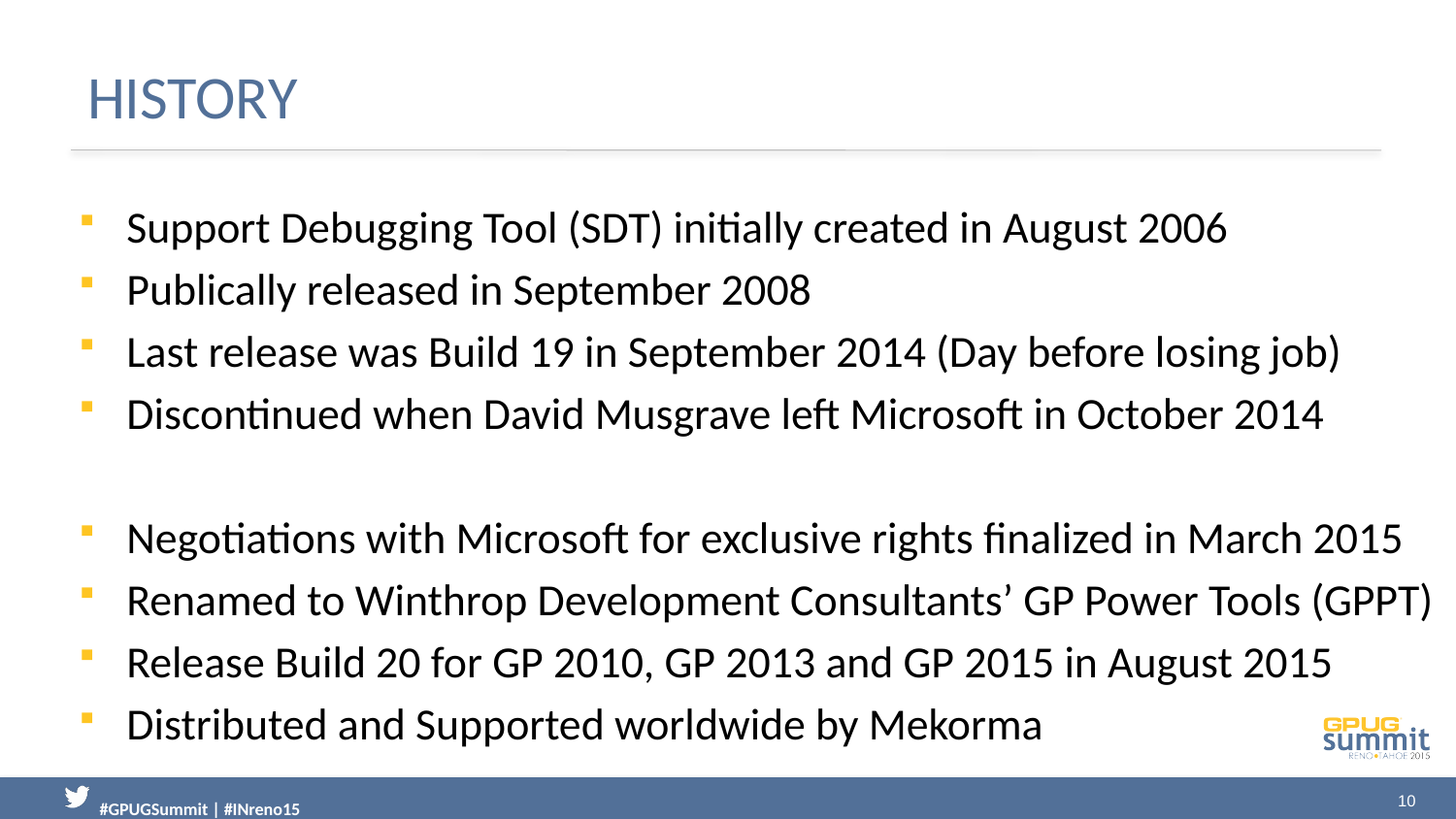

# History
Support Debugging Tool (SDT) initially created in August 2006
Publically released in September 2008
Last release was Build 19 in September 2014 (Day before losing job)
Discontinued when David Musgrave left Microsoft in October 2014

Negotiations with Microsoft for exclusive rights finalized in March 2015
Renamed to Winthrop Development Consultants’ GP Power Tools (GPPT)
Release Build 20 for GP 2010, GP 2013 and GP 2015 in August 2015
Distributed and Supported worldwide by Mekorma

10